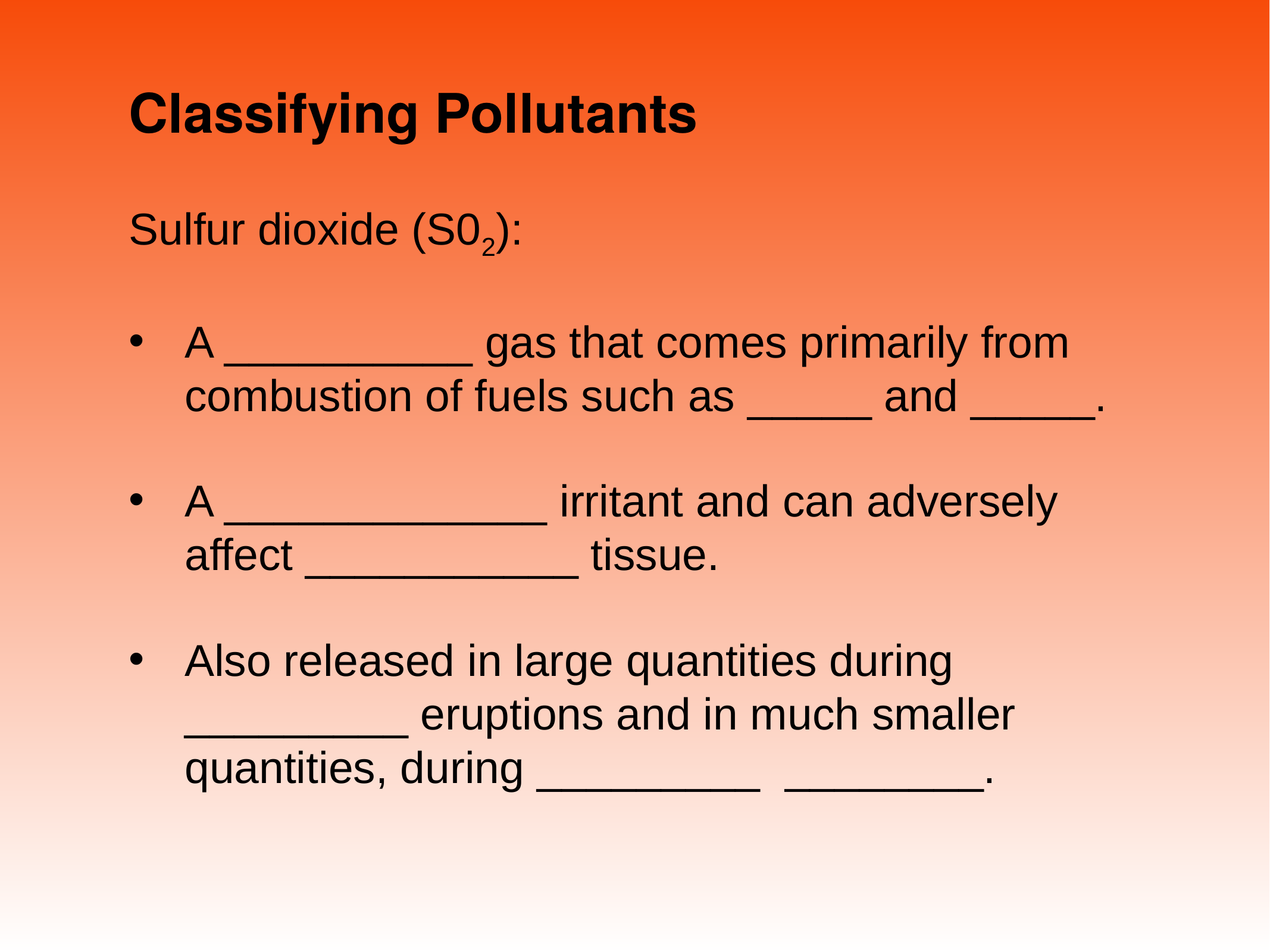

# Classifying Pollutants
Sulfur dioxide (S02):
A __________ gas that comes primarily from combustion of fuels such as _____ and _____.
A _____________ irritant and can adversely affect ___________ tissue.
Also released in large quantities during _________ eruptions and in much smaller quantities, during _________  ________.